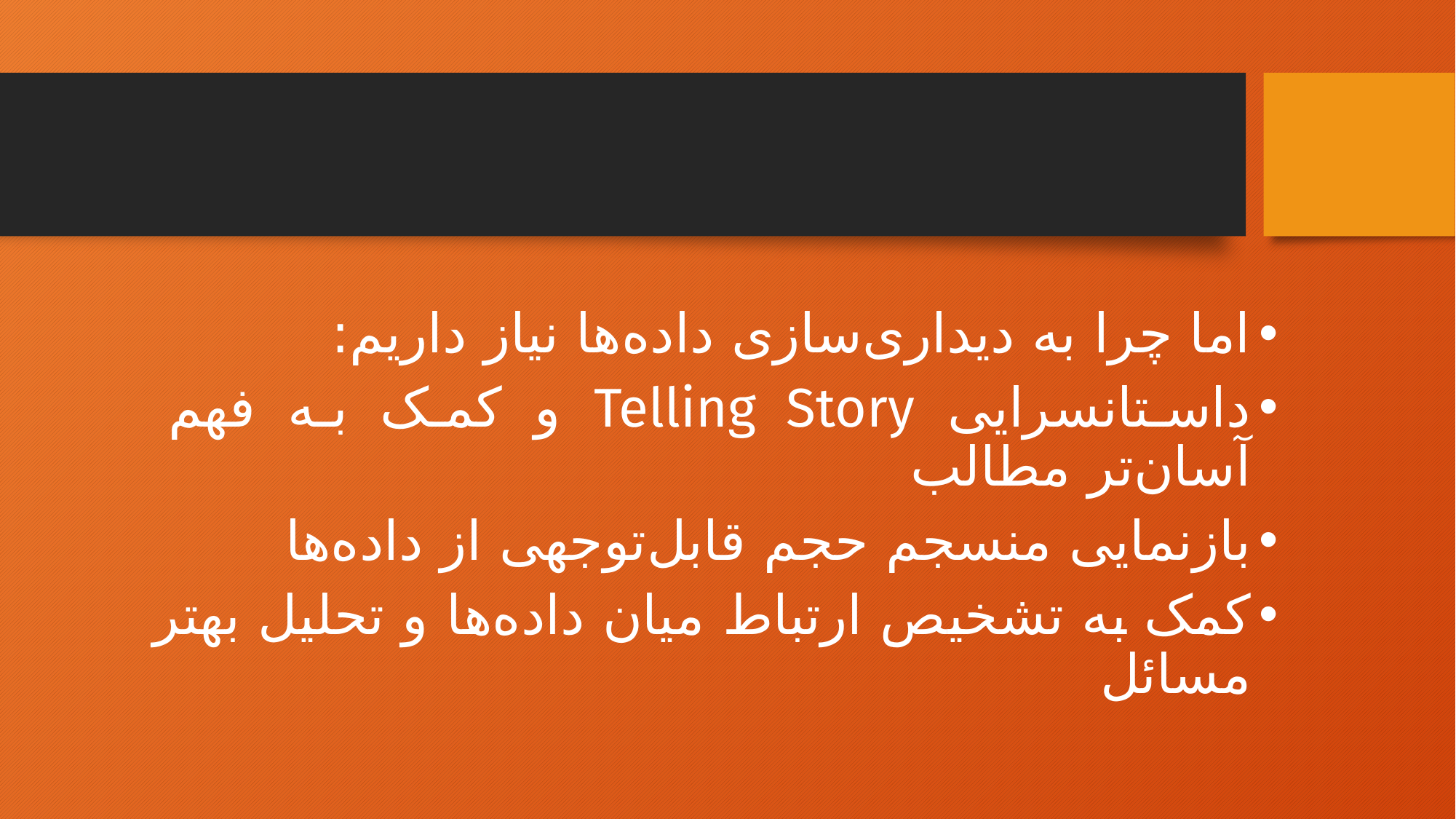

اما چرا به دیداری‌سازی داده‌ها نیاز داریم:
داستان‎سرایی Telling Story و کمک به فهم آسان‌تر مطالب
بازنمایی منسجم حجم قابل‌توجهی از داده‌ها
کمک به تشخیص ارتباط میان داده‌ها و تحلیل بهتر مسائل